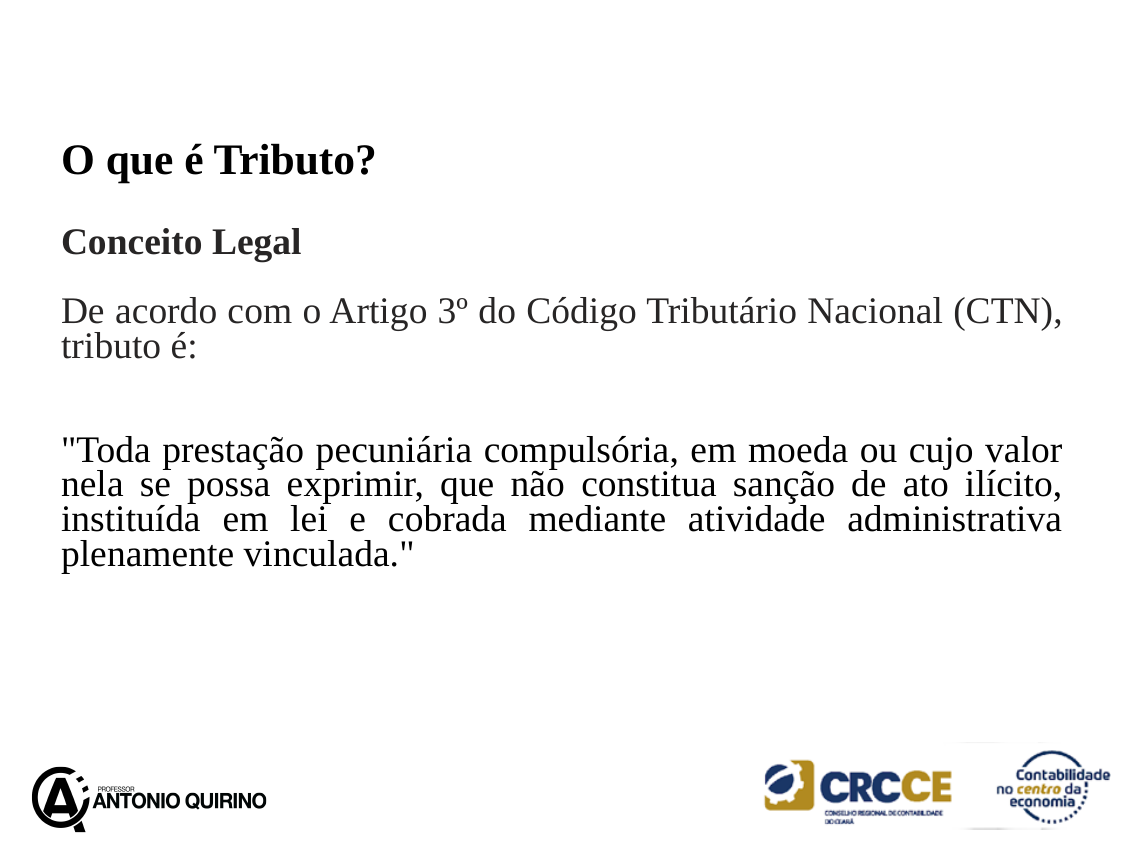

O que é Tributo?
Conceito Legal

De acordo com o Artigo 3º do Código Tributário Nacional (CTN), tributo é:

"Toda prestação pecuniária compulsória, em moeda ou cujo valor nela se possa exprimir, que não constitua sanção de ato ilícito, instituída em lei e cobrada mediante atividade administrativa plenamente vinculada."